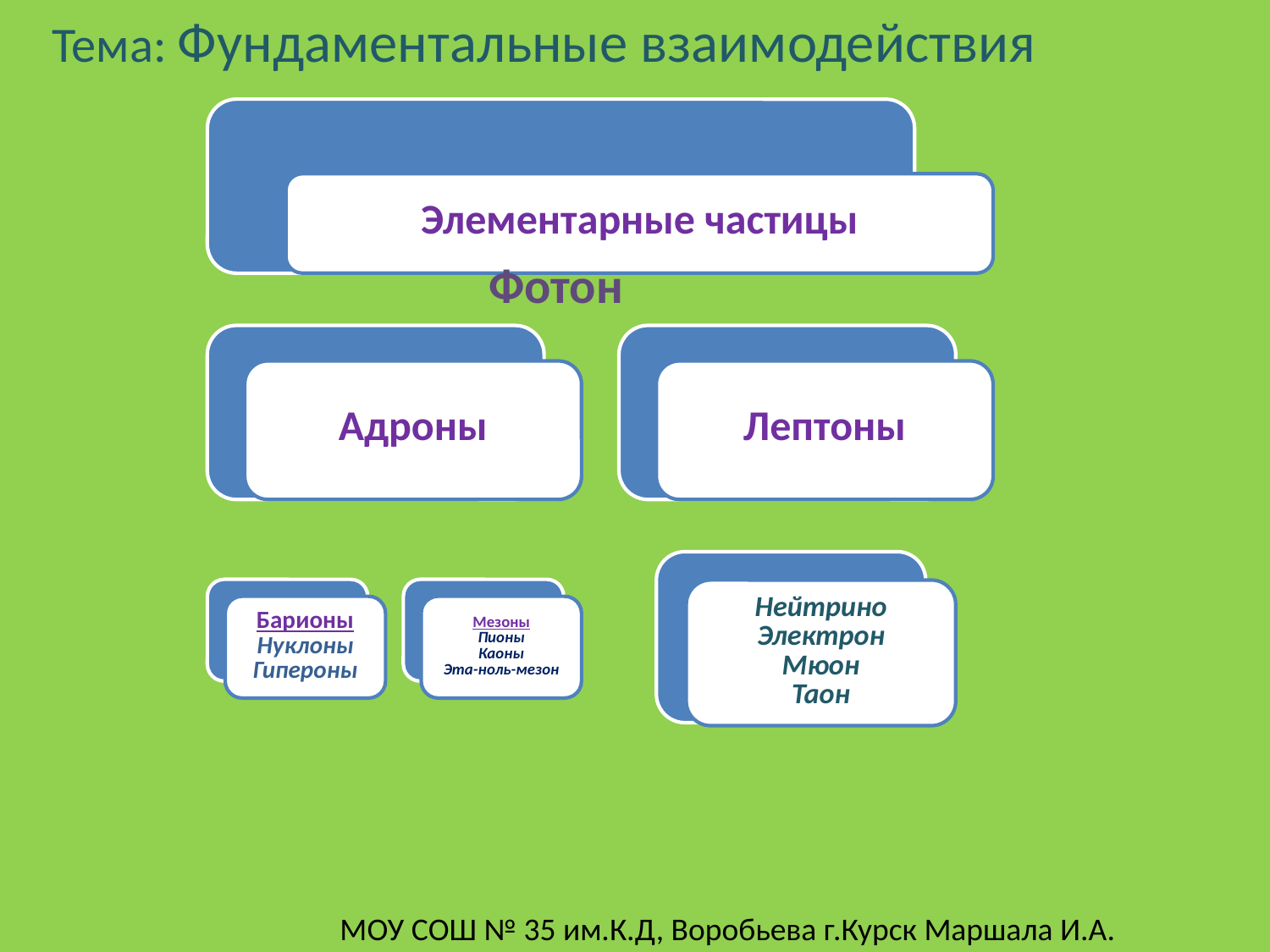

Тема: Фундаментальные взаимодействия
Элементарные частицы
Адроны
Барионы
Нуклоны
Гипероны
Мезоны
Пионы
Каоны
Эта-ноль-мезон
Лептоны
Нейтрино
Электрон
Мюон
Таон
Фотон
МОУ СОШ № 35 им.К.Д, Воробьева г.Курск Маршала И.А.